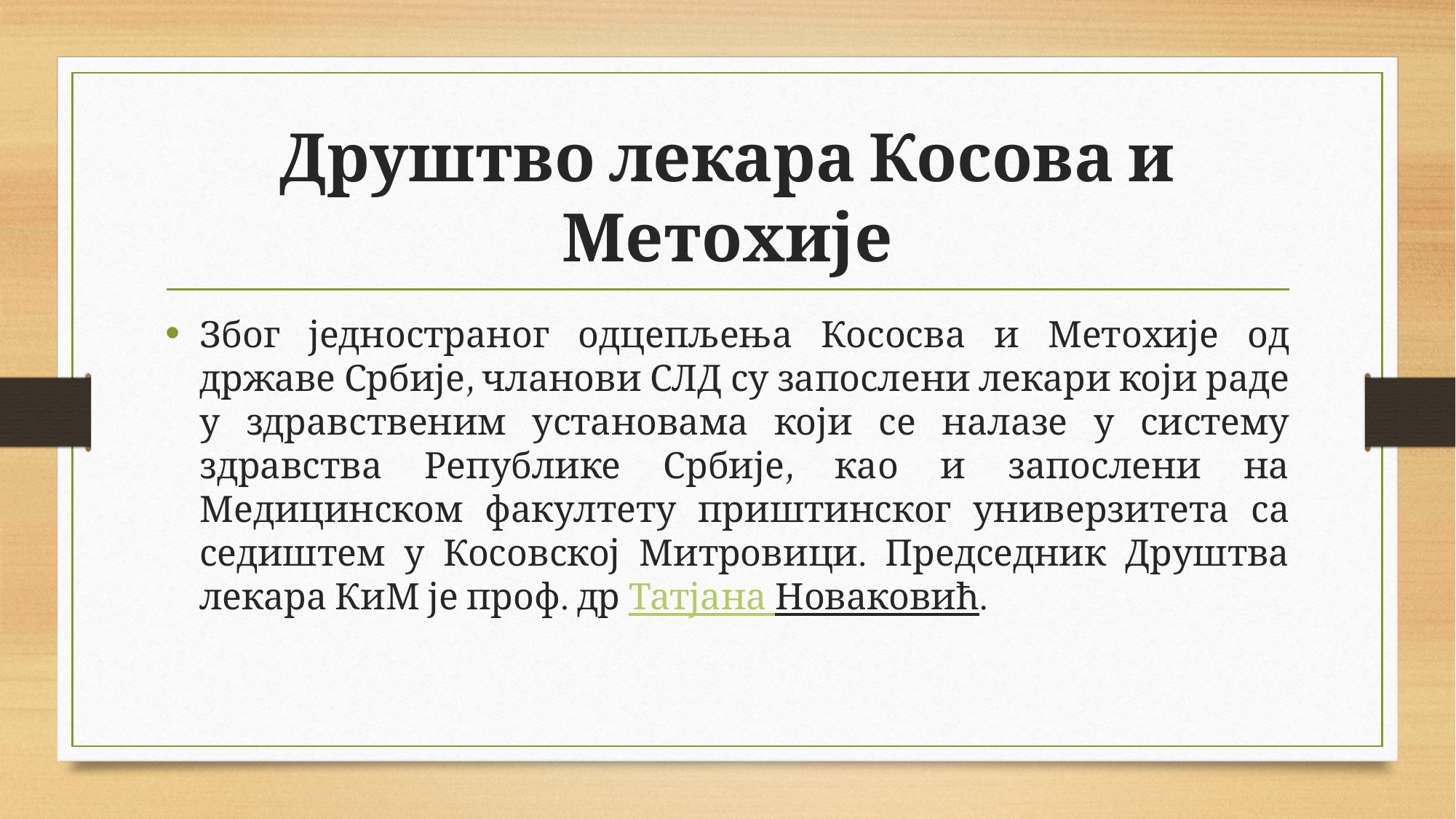

# Друштво лекара Косова и Метохије
Због једностраног одцепљења Кососва и Метохије од државе Србије, чланови СЛД су запослени лекари који раде у здравственим установама који се налазе у систему здравства Републике Србије, као и запослени на Медицинском факултету приштинског универзитета са седиштем у Косовској Митровици. Председник Друштва лекара КиМ је проф. др Татјана Новаковић.